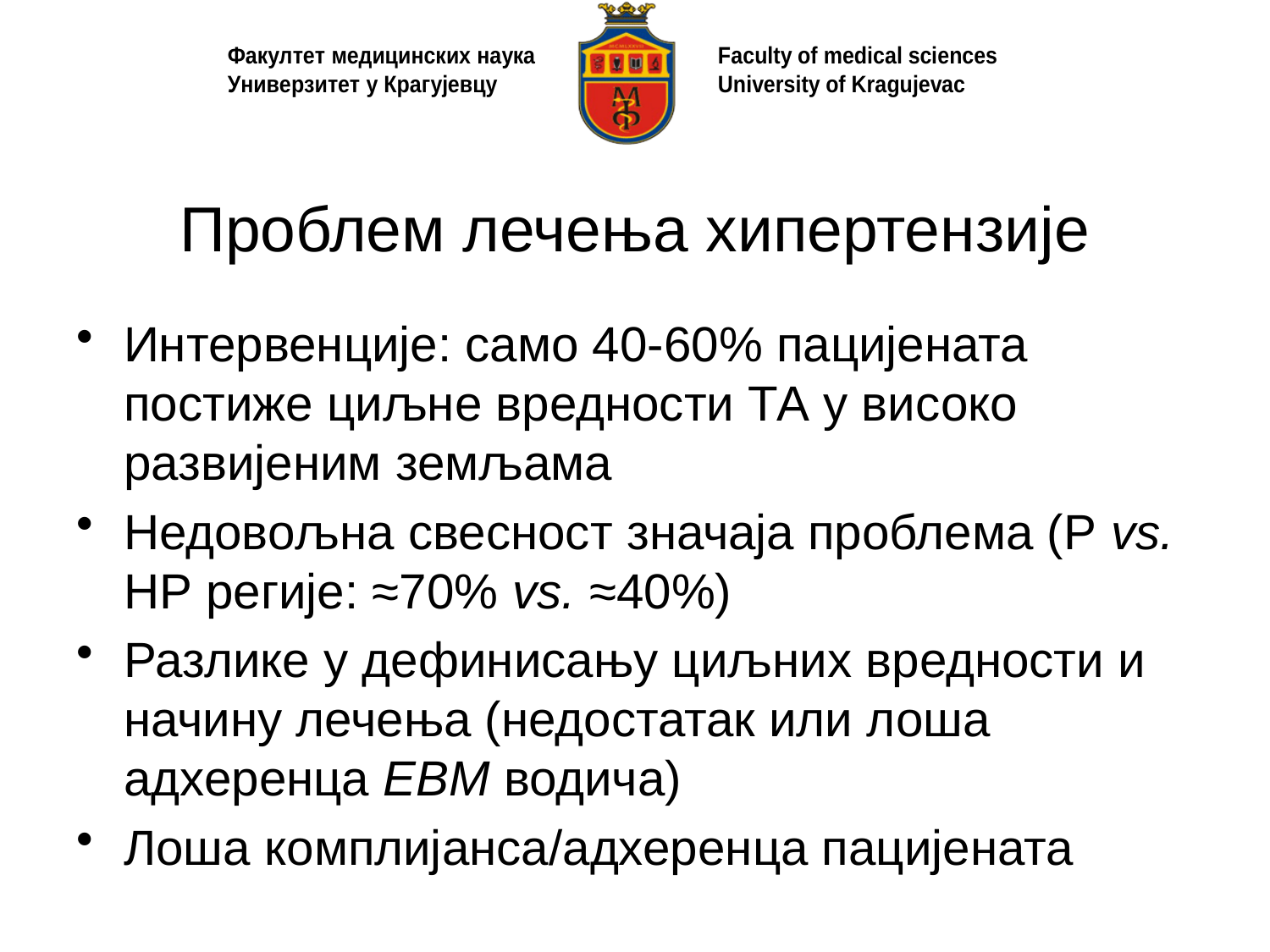

# Проблем лечења хипертензије
Интервенције: само 40-60% пацијената постиже циљне вредности ТА у високо развијеним земљама
Недовољна свесност значаја проблема (Р vs. НР регије: ≈70% vs. ≈40%)
Разлике у дефинисању циљних вредности и начину лечења (недостатак или лоша адхеренца EBM водича)
Лоша комплијанса/адхеренца пацијената